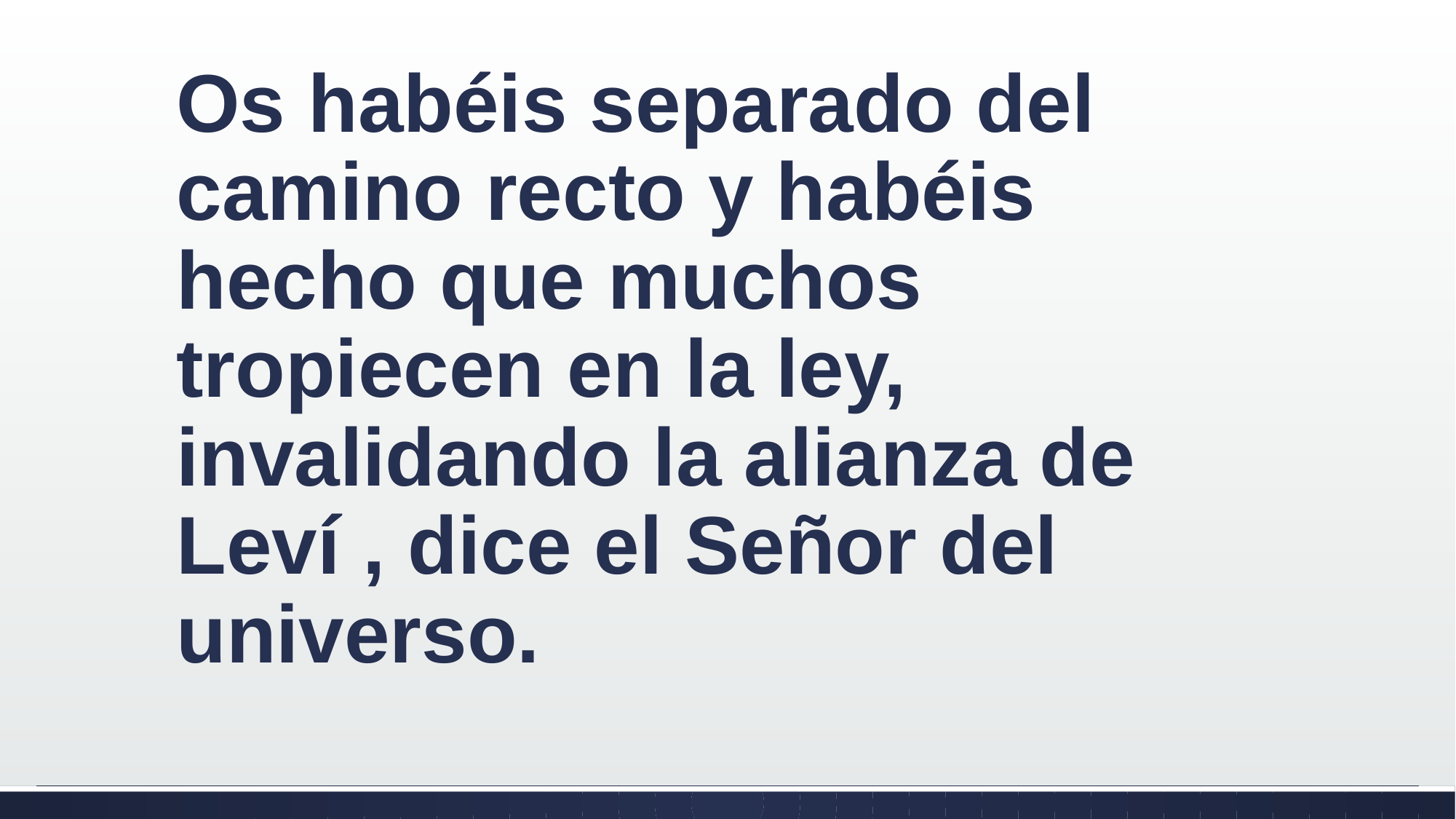

#
Os habéis separado del camino recto y habéis hecho que muchos tropiecen en la ley, invalidando la alianza de Leví , dice el Señor del universo.